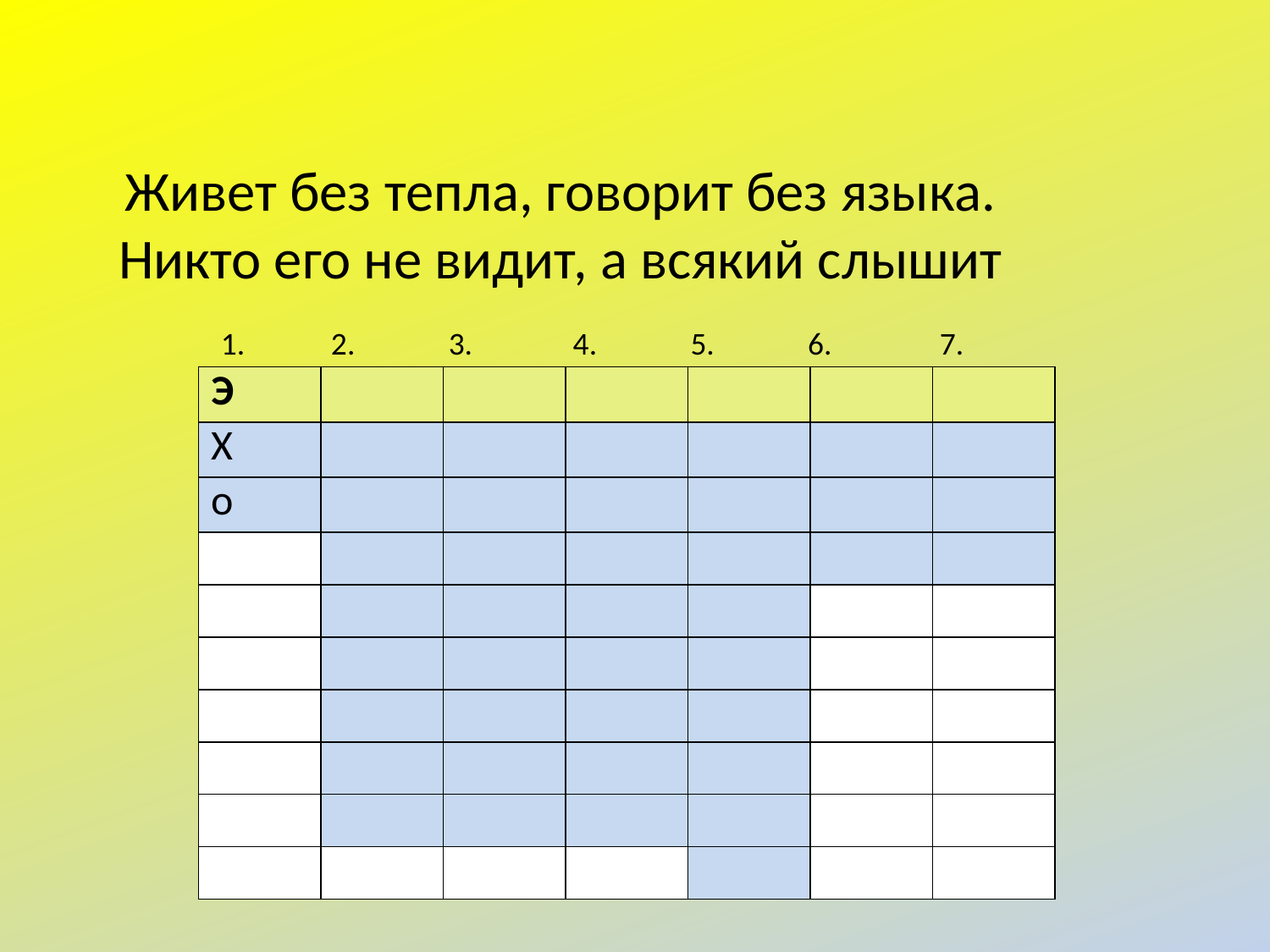

Живет без тепла, говорит без языка.
Никто его не видит, а всякий слышит
1.            2.             3.              4.             5.             6.               7.
| Э |  |  |  |  |  |  |
| --- | --- | --- | --- | --- | --- | --- |
| Х |  |  |  |  |  |  |
| о |  |  |  |  |  |  |
|  |  |  |  |  |  |  |
|  |  |  |  |  |  |  |
|  |  |  |  |  |  |  |
|  |  |  |  |  |  |  |
|  |  |  |  |  |  |  |
|  |  |  |  |  |  |  |
|  |  |  |  |  |  |  |